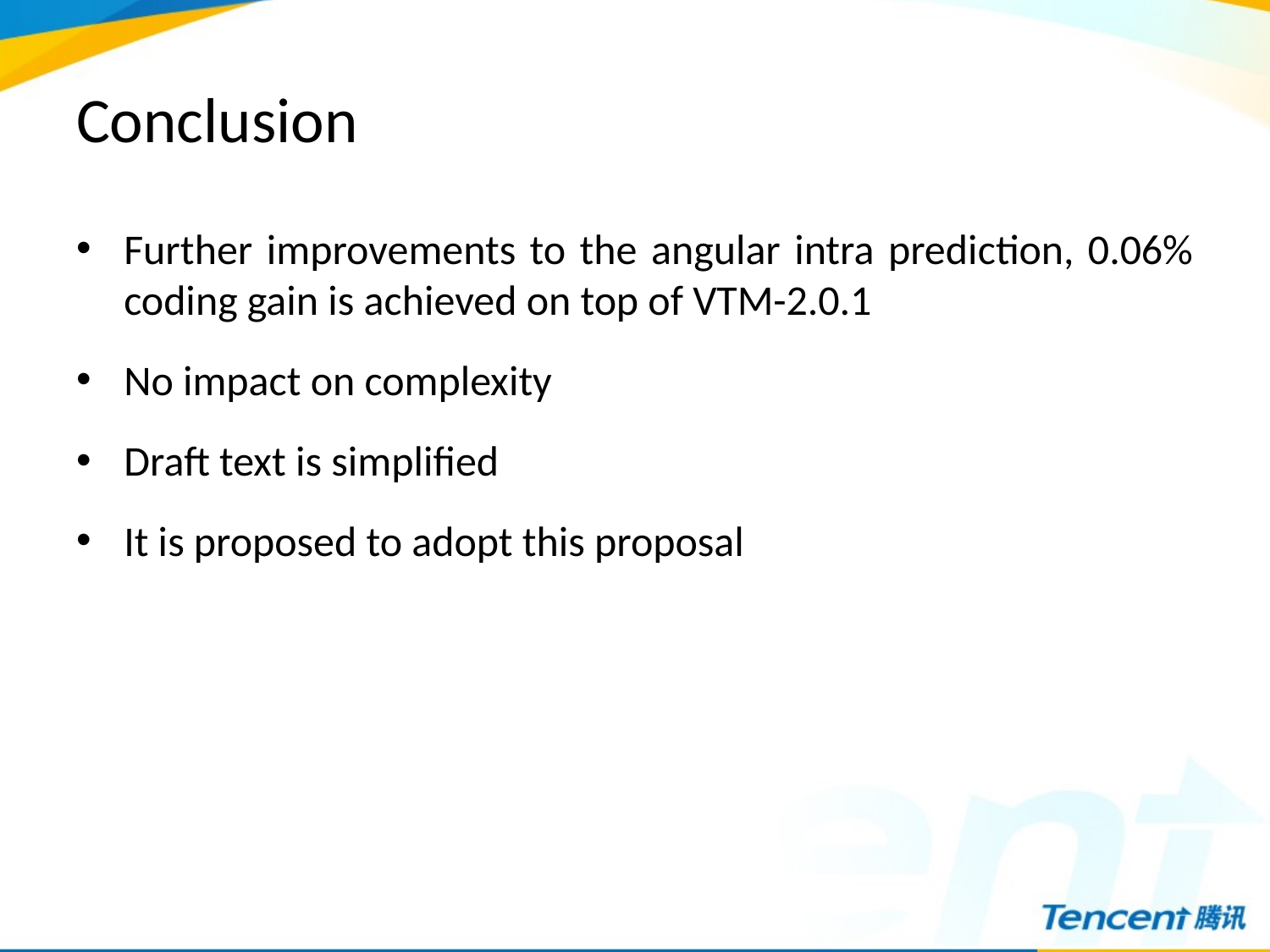

# Conclusion
Further improvements to the angular intra prediction, 0.06% coding gain is achieved on top of VTM-2.0.1
No impact on complexity
Draft text is simplified
It is proposed to adopt this proposal